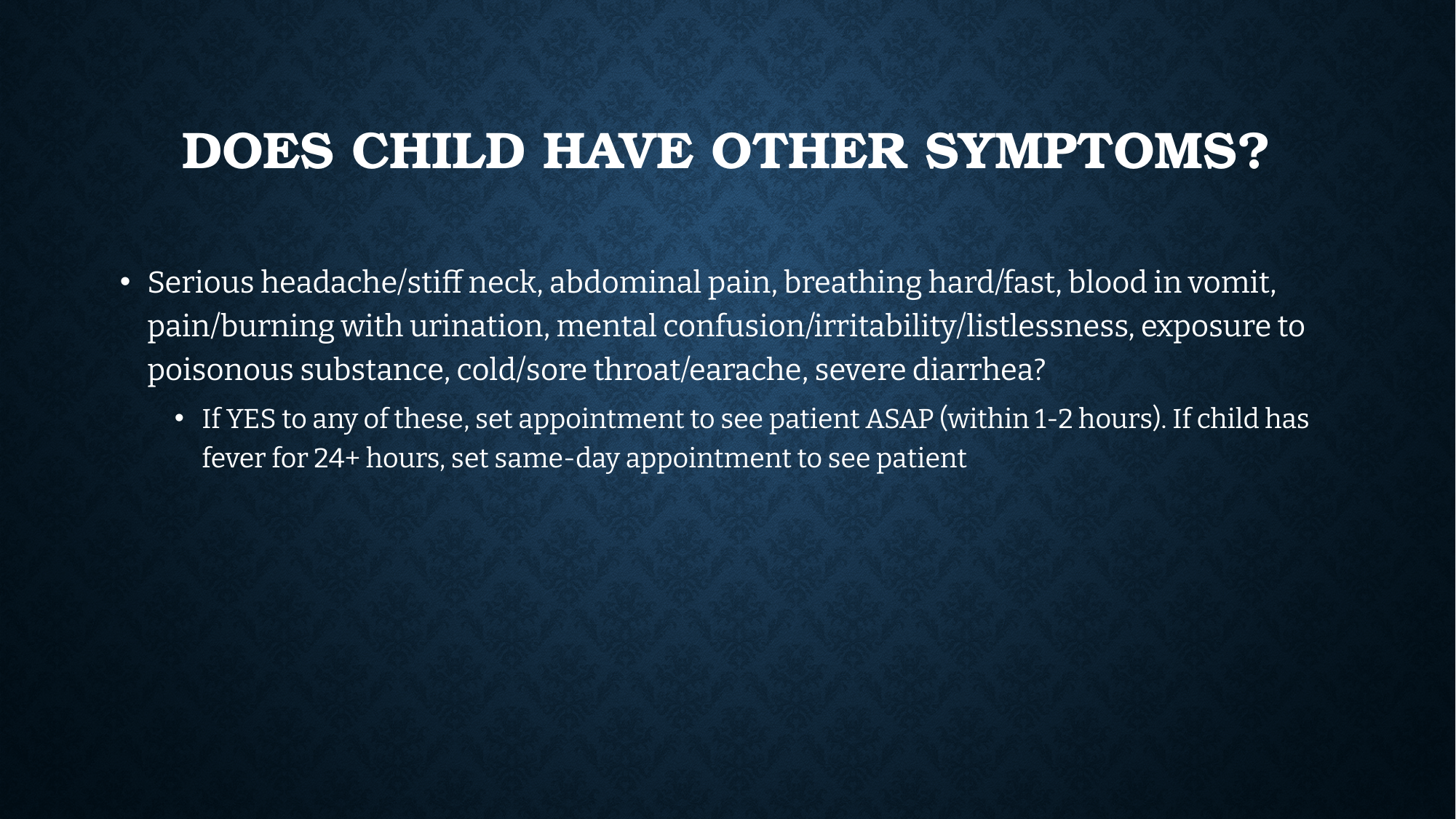

# Does child have other symptoms?
Serious headache/stiff neck, abdominal pain, breathing hard/fast, blood in vomit, pain/burning with urination, mental confusion/irritability/listlessness, exposure to poisonous substance, cold/sore throat/earache, severe diarrhea?
If YES to any of these, set appointment to see patient ASAP (within 1-2 hours). If child has fever for 24+ hours, set same-day appointment to see patient